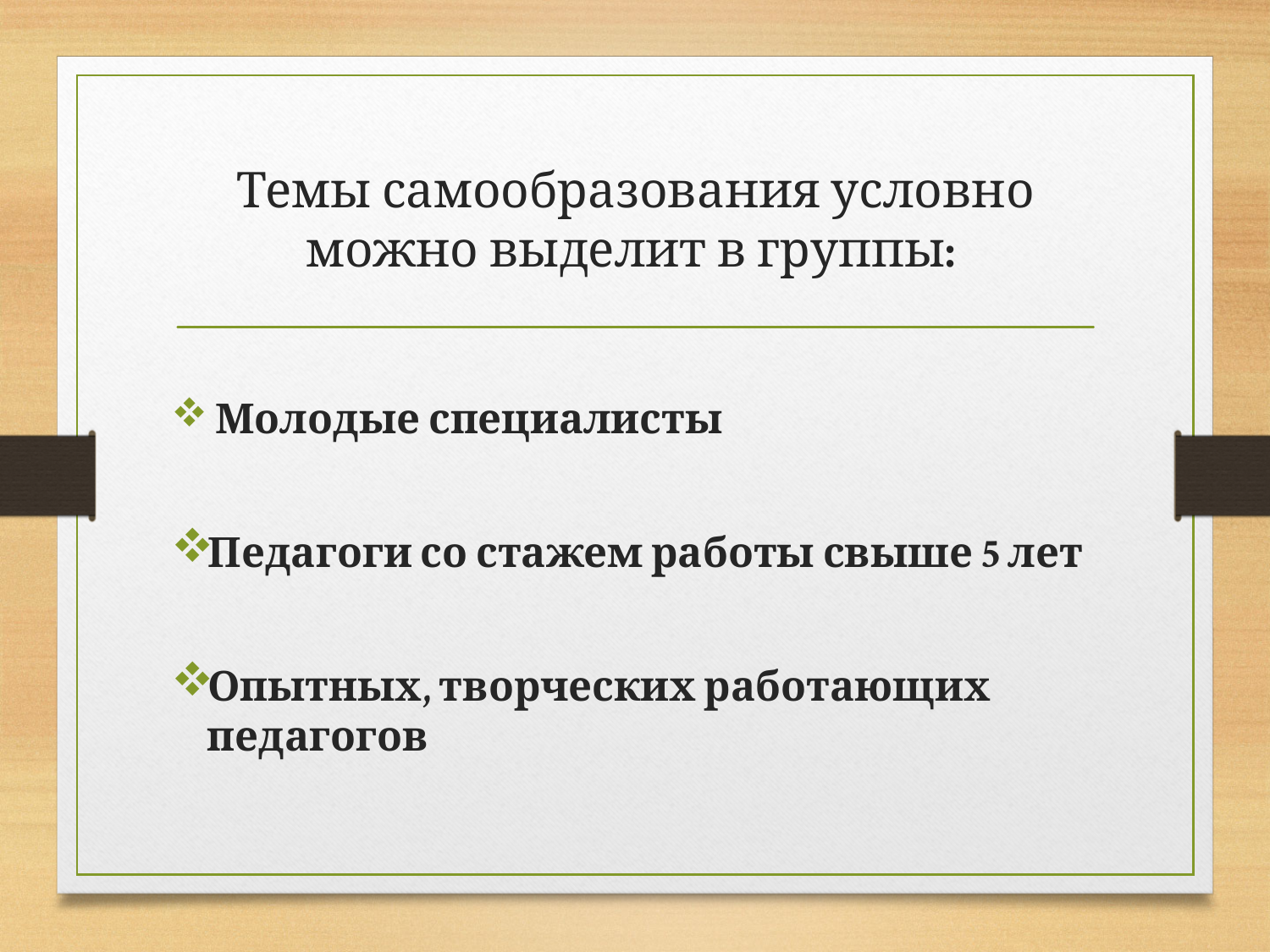

# Темы самообразования условно можно выделит в группы:
 Молодые специалисты

Педагоги со стажем работы свыше 5 лет

Опытных, творческих работающих педагогов